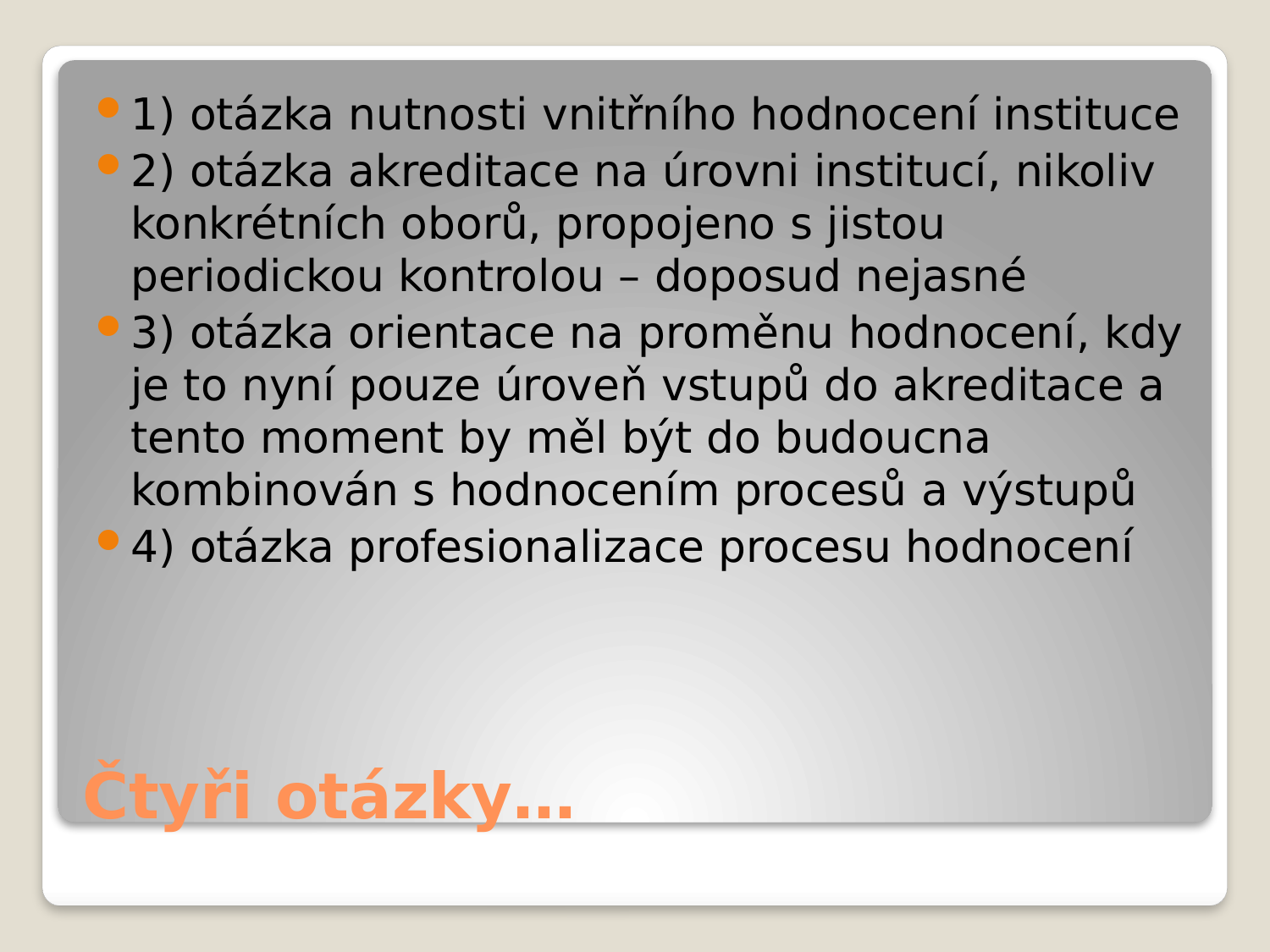

1) otázka nutnosti vnitřního hodnocení instituce
2) otázka akreditace na úrovni institucí, nikoliv konkrétních oborů, propojeno s jistou periodickou kontrolou – doposud nejasné
3) otázka orientace na proměnu hodnocení, kdy je to nyní pouze úroveň vstupů do akreditace a tento moment by měl být do budoucna kombinován s hodnocením procesů a výstupů
4) otázka profesionalizace procesu hodnocení
# Čtyři otázky…